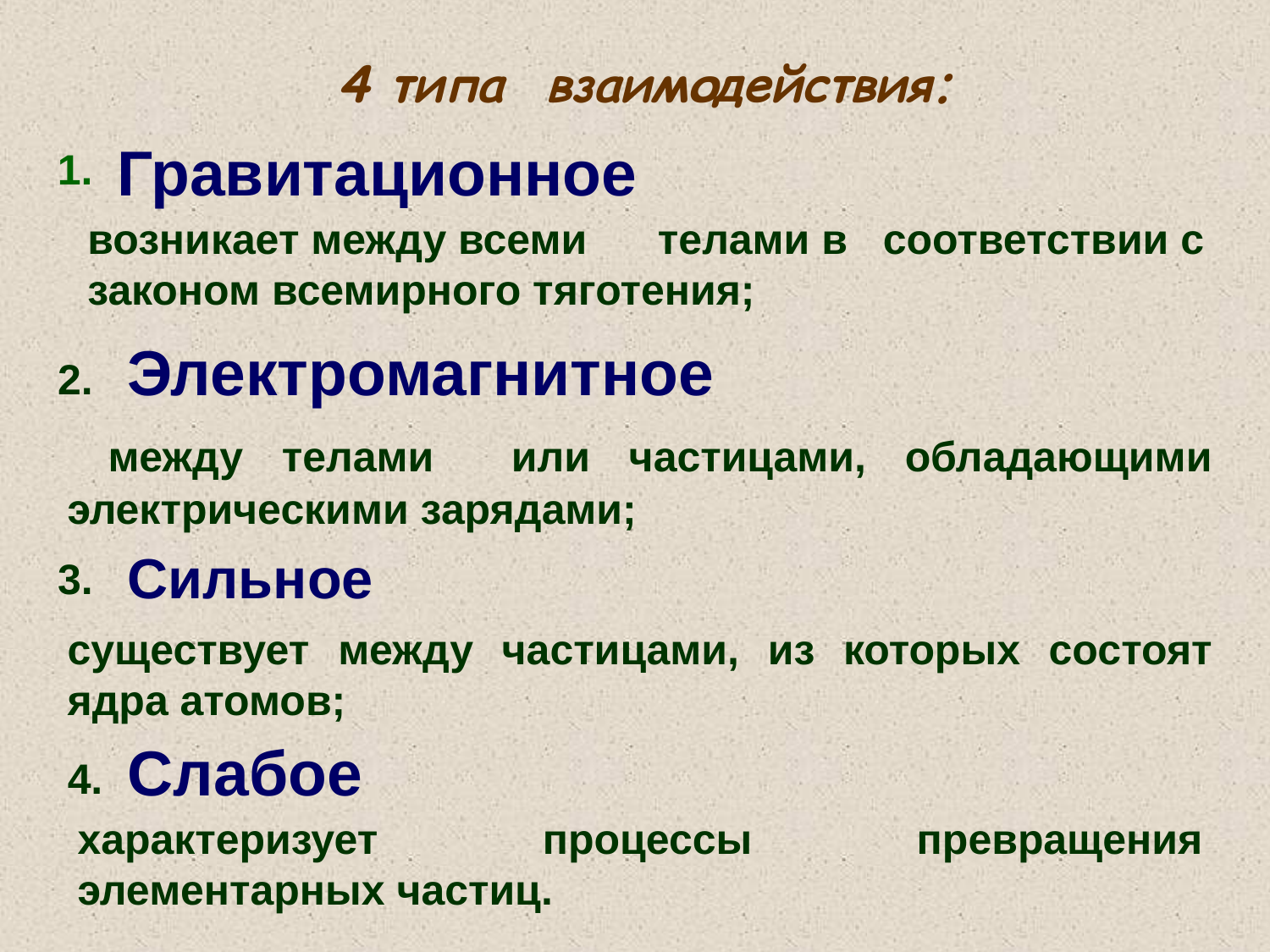

4 типа  взаимодействия:
Гравитационное
1.
возникает между всеми      телами в   соответствии с законом всемирного тяготения;
Электромагнитное
2.
 между телами  или частицами, обладающими электрическими зарядами;
Сильное
3.
существует между частицами, из которых состоят ядра атомов;
Слабое
4.
характеризует процессы превращения элементарных частиц.